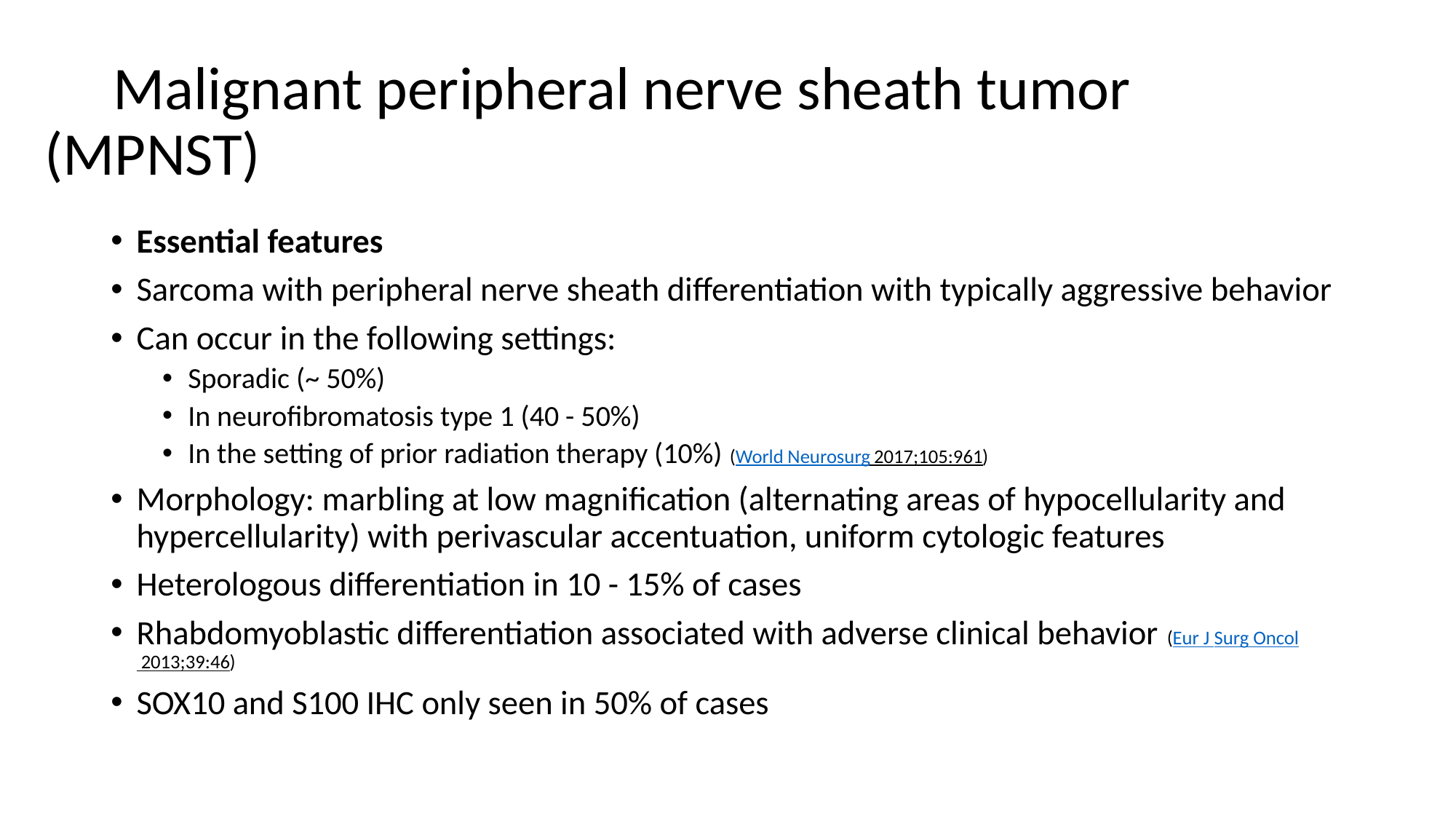

# Malignant peripheral nerve sheath tumor (MPNST)
Essential features
Sarcoma with peripheral nerve sheath differentiation with typically aggressive behavior
Can occur in the following settings:
Sporadic (~ 50%)
In neurofibromatosis type 1 (40 - 50%)
In the setting of prior radiation therapy (10%) (World Neurosurg 2017;105:961)
Morphology: marbling at low magnification (alternating areas of hypocellularity and hypercellularity) with perivascular accentuation, uniform cytologic features
Heterologous differentiation in 10 - 15% of cases
Rhabdomyoblastic differentiation associated with adverse clinical behavior (Eur J Surg Oncol 2013;39:46)
SOX10 and S100 IHC only seen in 50% of cases